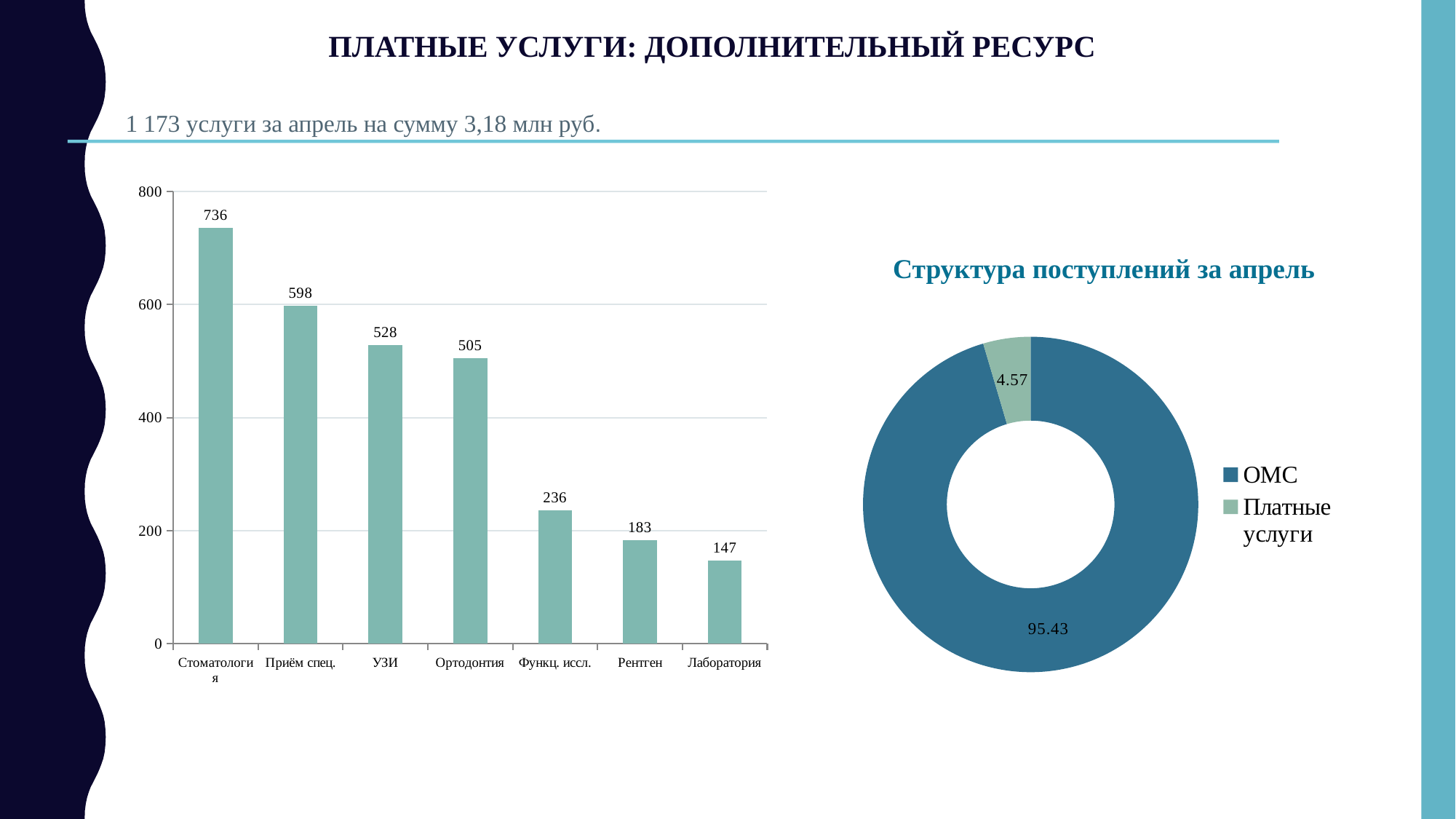

ПЛАТНЫЕ УСЛУГИ: ДОПОЛНИТЕЛЬНЫЙ РЕСУРС

1 173 услуги за апрель на сумму 3,18 млн руб.

### Chart

| Category | тыс. руб. |
|---|---|
| Стоматология | 735.66 |
| Приём спец. | 597.975 |
| УЗИ | 528.22 |
| Ортодонтия | 505.305 |
| Функц. иссл. | 236.455 |
| Рентген | 182.64 |
| Лаборатория | 146.644 |
Структура поступлений за апрель

### Chart

| Category | Доля |
|---|---|
| ОМС | 95.43 |
| Платные услуги | 4.57 |